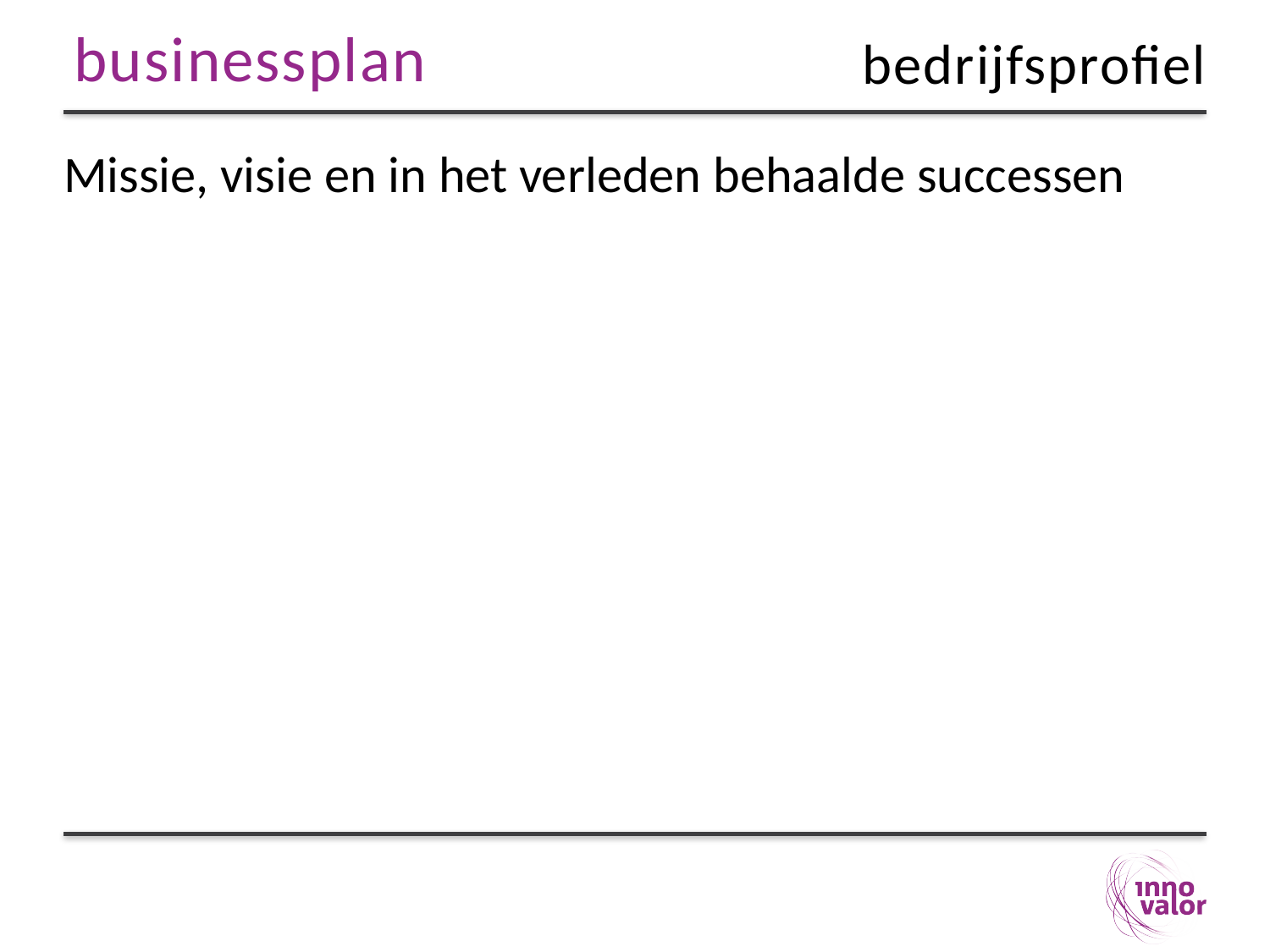

bedrijfsprofiel
# Missie, visie en in het verleden behaalde successen